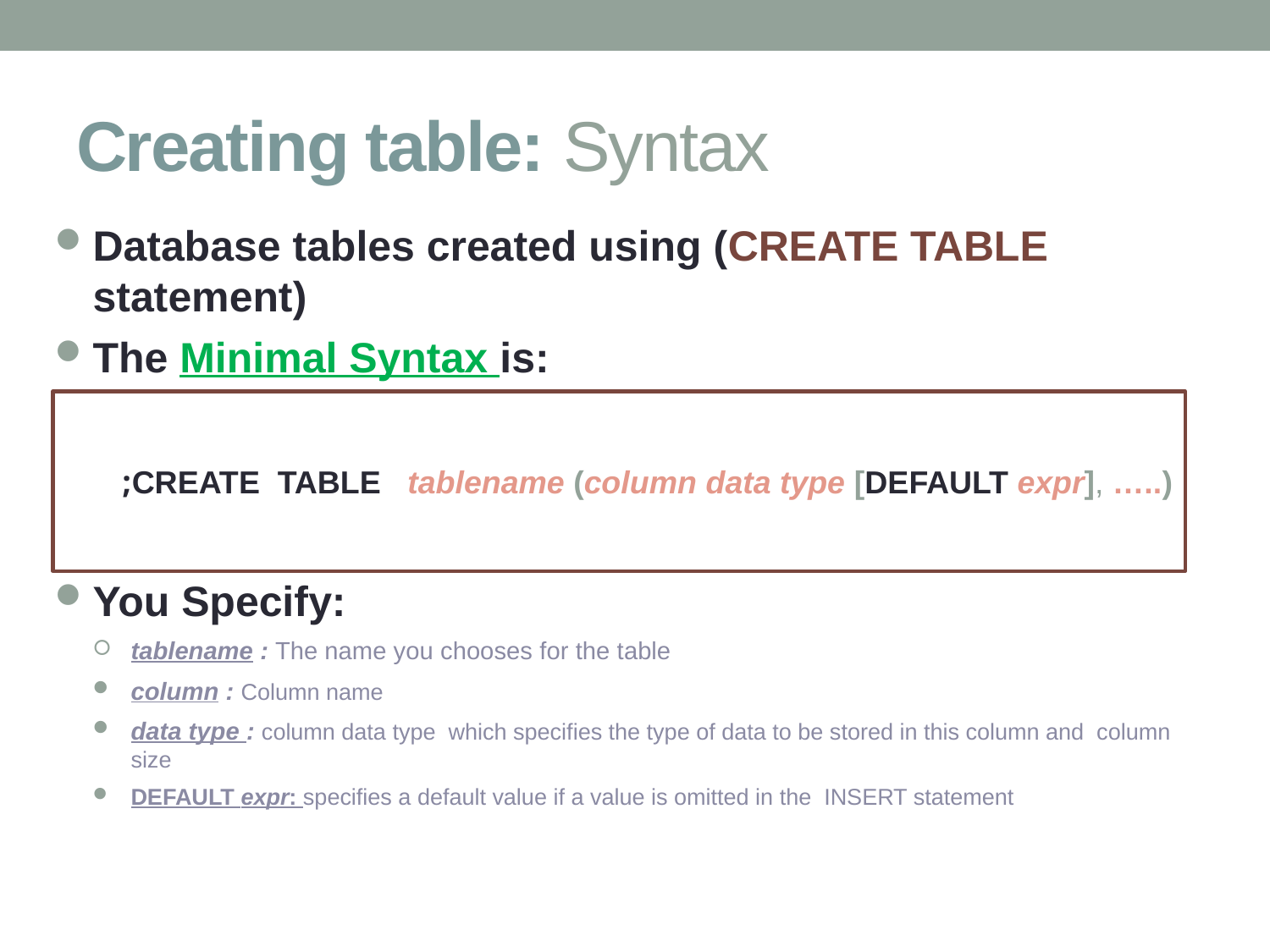

# Creating table: Syntax
Database tables created using (CREATE TABLE  statement)
The Minimal Syntax is:

You Specify:
tablename : The name you chooses for the table
column : Column name
data type : column data type  which specifies the type of data to be stored in this column and  column size
DEFAULT expr: specifies a default value if a value is omitted in the  INSERT statement

CREATE  TABLE   tablename (column data type [DEFAULT expr], …..);